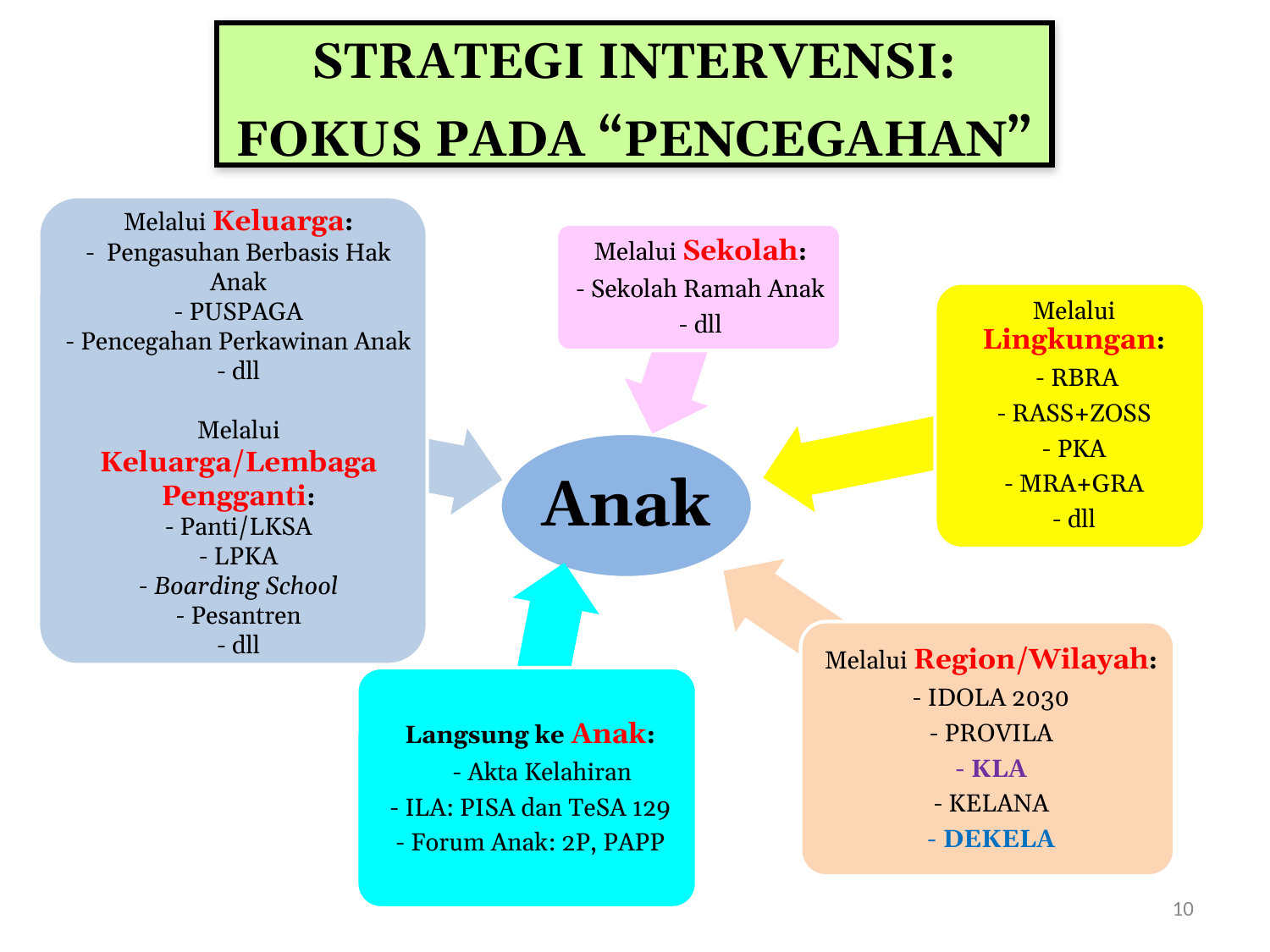

STRATEGI INTERVENSI:
FOKUS PADA “PENCEGAHAN”
Anak
Langsung ke Anak:
    - Akta Kelahiran
- ILA: PISA dan TeSA 129
- Forum Anak: 2P, PAPP
Melalui Keluarga:
-  Pengasuhan Berbasis Hak Anak
- PUSPAGA
- Pencegahan Perkawinan Anak
- dll

Melalui Keluarga/Lembaga Pengganti:
- Panti/LKSA
- LPKA
- Boarding School
- Pesantren
- dll
Melalui Sekolah:
- Sekolah Ramah Anak
- dll
Melalui Lingkungan:
 - RBRA
- RASS+ZOSS
- PKA
- MRA+GRA
- dll
Melalui Region/Wilayah:
- IDOLA 2030
- PROVILA
- KLA
- KELANA
- DEKELA
10